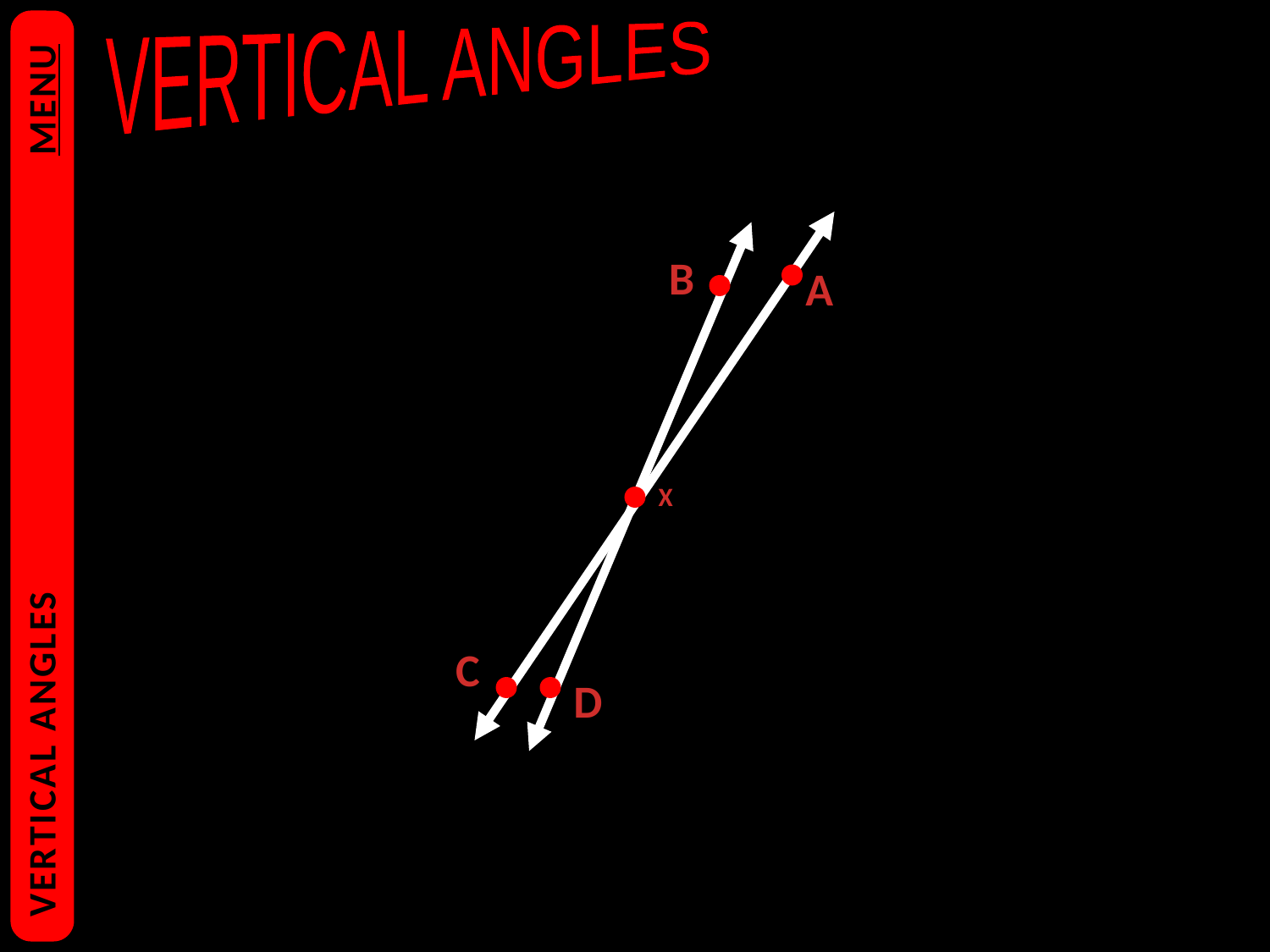

VERTICAL ANGLES

A
C

B
D
VERTICAL ANGLES				MENU
X